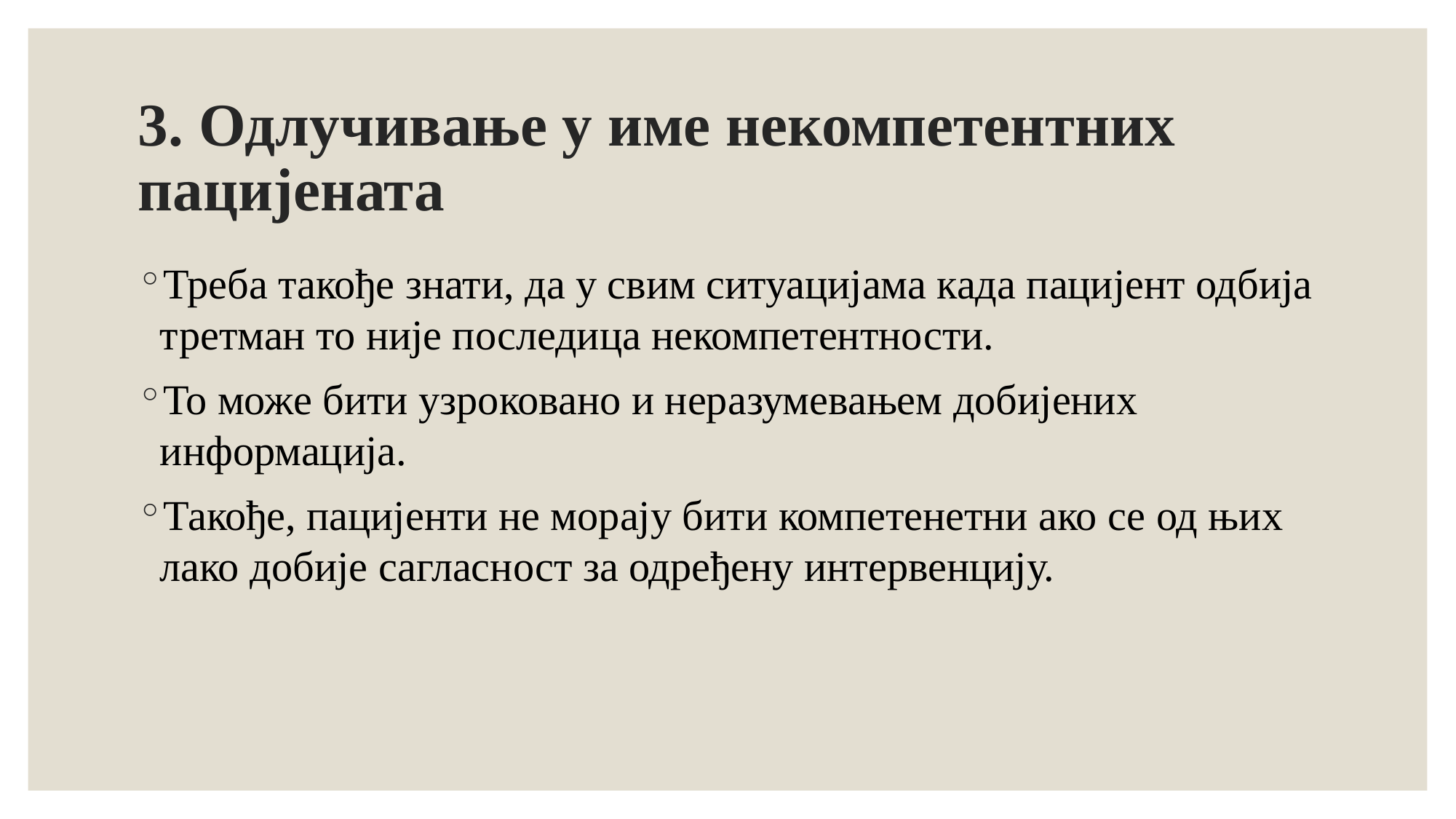

# 3. Одлучивање у име некомпетентних пацијената
Треба такође знати, да у свим ситуацијама када пацијент одбија третман то није последица некомпетентности.
То може бити узроковано и неразумевањем добијених информација.
Такође, пацијенти не морају бити компетенетни ако се од њих лако добије сагласност за одређену интервенцију.